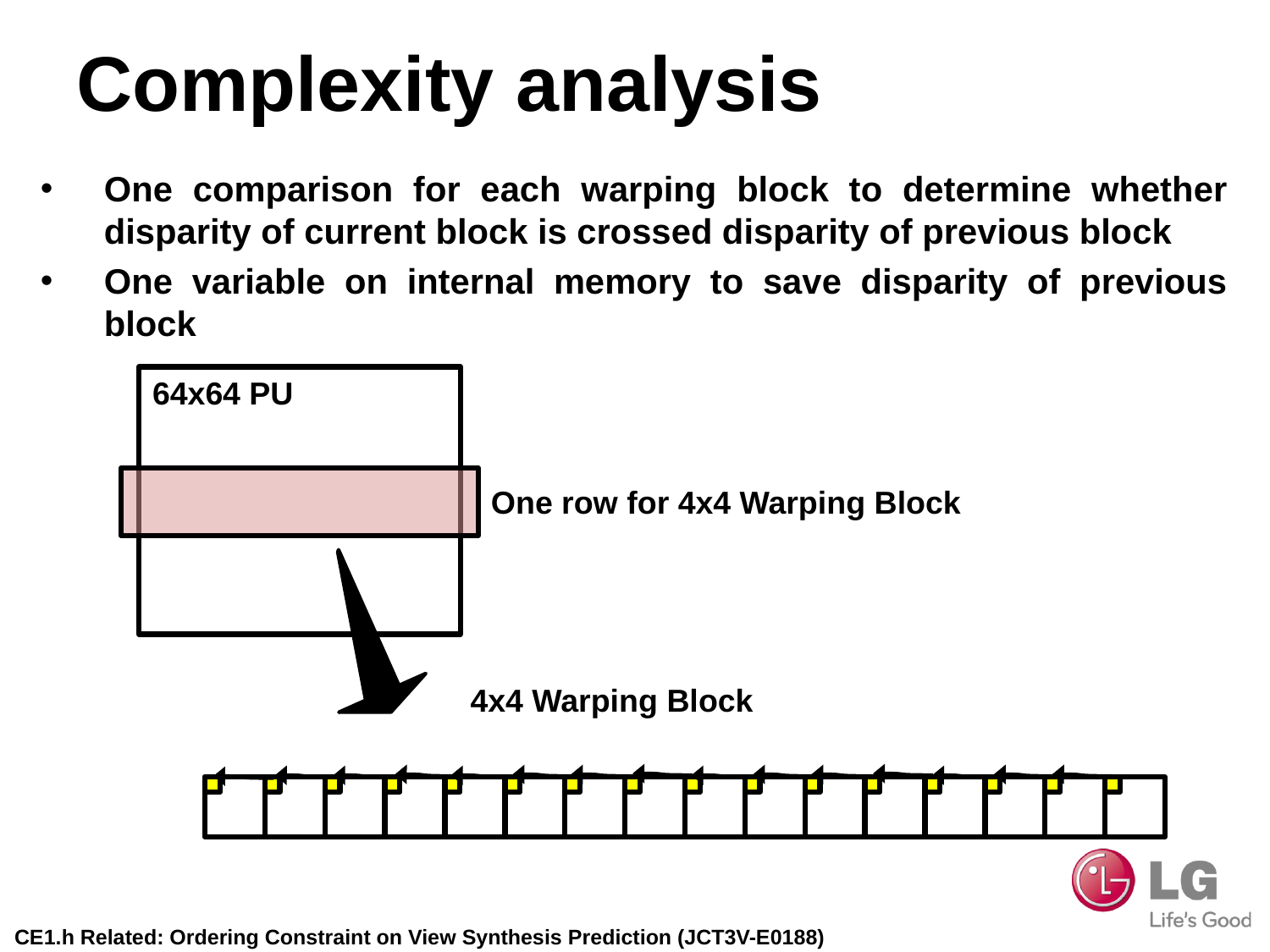

# Complexity analysis
One comparison for each warping block to determine whether disparity of current block is crossed disparity of previous block
One variable on internal memory to save disparity of previous block

64x64 PU

One row for 4x4 Warping Block

4x4 Warping Block